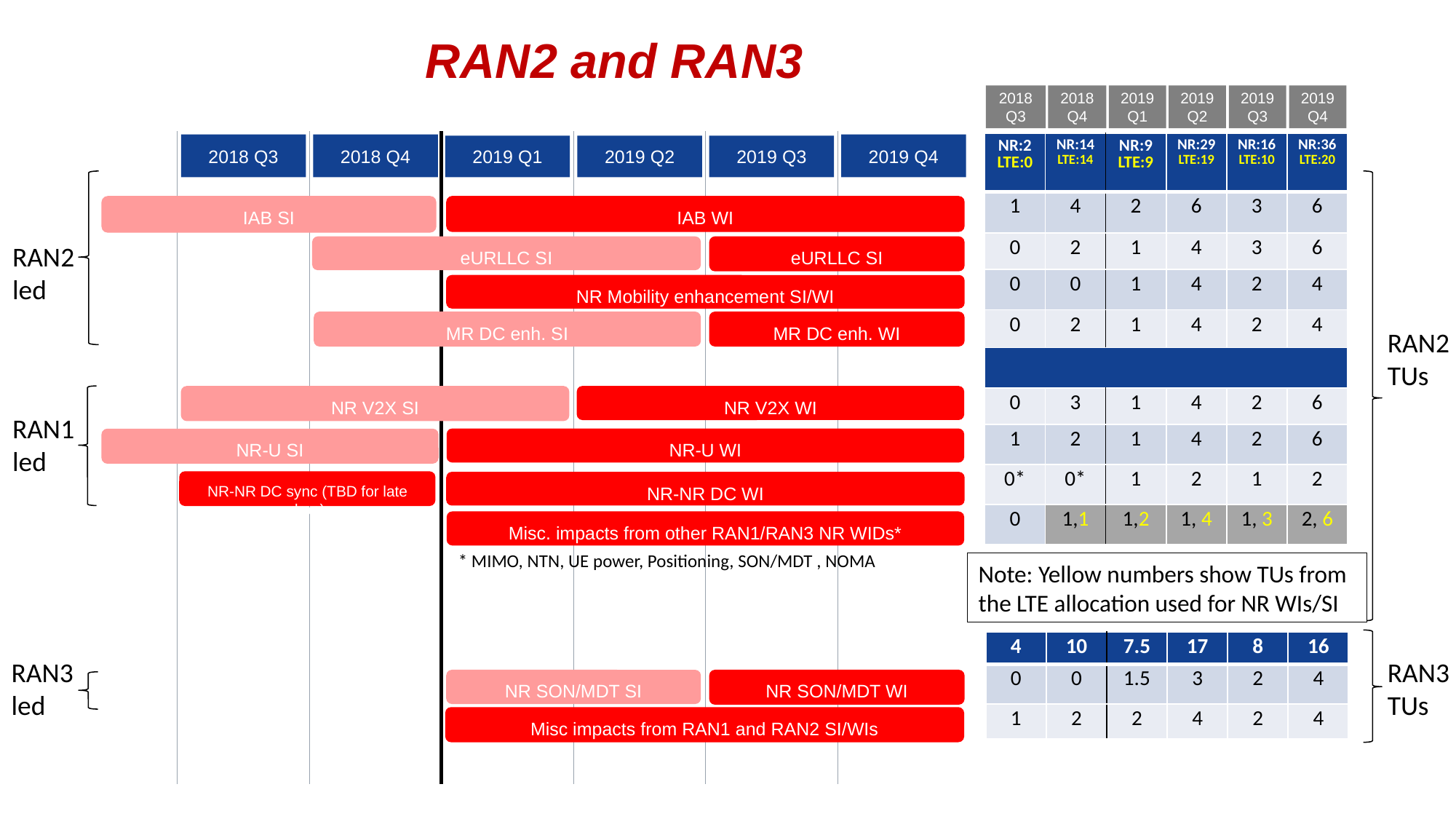

# RAN2 and RAN3
2018 Q3
2018 Q4
2019Q1
2019Q2
2019Q3
2019Q4
| NR:2 LTE:0 | NR:14 LTE:14 | NR:9 LTE:9 | NR:29 LTE:19 | NR:16 LTE:10 | NR:36 LTE:20 |
| --- | --- | --- | --- | --- | --- |
| 1 | 4 | 2 | 6 | 3 | 6 |
| 0 | 2 | 1 | 4 | 3 | 6 |
| 0 | 0 | 1 | 4 | 2 | 4 |
| 0 | 2 | 1 | 4 | 2 | 4 |
|  |  |  |  |  |  |
| 0 | 3 | 1 | 4 | 2 | 6 |
| 1 | 2 | 1 | 4 | 2 | 6 |
| 0\* | 0\* | 1 | 2 | 1 | 2 |
| 0 | 1,1 | 1,2 | 1, 4 | 1, 3 | 2, 6 |
2018 Q4
2019 Q4
2018 Q3
2019 Q1
2019 Q2
2019 Q3

IAB WI
IAB SI
RAN2
led
eURLLC SI
eURLLC SI

NR Mobility enhancement SI/WI

MR DC enh. SI
MR DC enh. WI

RAN2
TUs

NR V2X SI
NR V2X WI
RAN1
led
NR-U WI
NR-U SI
NR-NR DC sync (TBD for late drop)
NR-NR DC WI
Misc. impacts from other RAN1/RAN3 NR WIDs*
* MIMO, NTN, UE power, Positioning, SON/MDT , NOMA
Note: Yellow numbers show TUs from the LTE allocation used for NR WIs/SI

| 4 | 10 | 7.5 | 17 | 8 | 16 |
| --- | --- | --- | --- | --- | --- |
| 0 | 0 | 1.5 | 3 | 2 | 4 |
| 1 | 2 | 2 | 4 | 2 | 4 |
RAN3
TUs
RAN3
led
NR SON/MDT SI
NR SON/MDT WI

Misc impacts from RAN1 and RAN2 SI/WIs